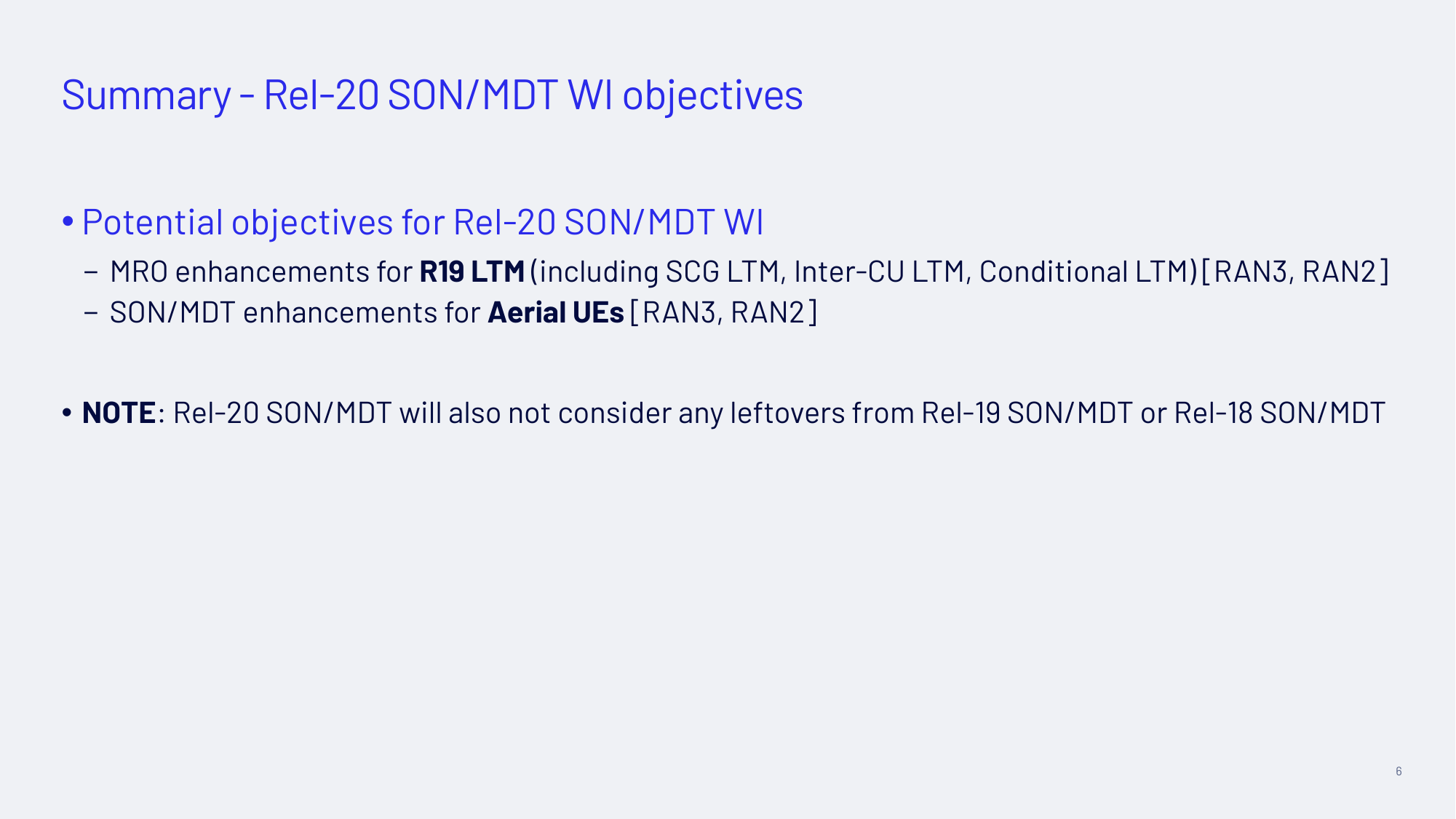

# Summary - Rel-20 SON/MDT WI objectives
Potential objectives for Rel-20 SON/MDT WI
MRO enhancements for R19 LTM (including SCG LTM, Inter-CU LTM, Conditional LTM) [RAN3, RAN2]
SON/MDT enhancements for Aerial UEs [RAN3, RAN2]

NOTE: Rel-20 SON/MDT will also not consider any leftovers from Rel-19 SON/MDT or Rel-18 SON/MDT